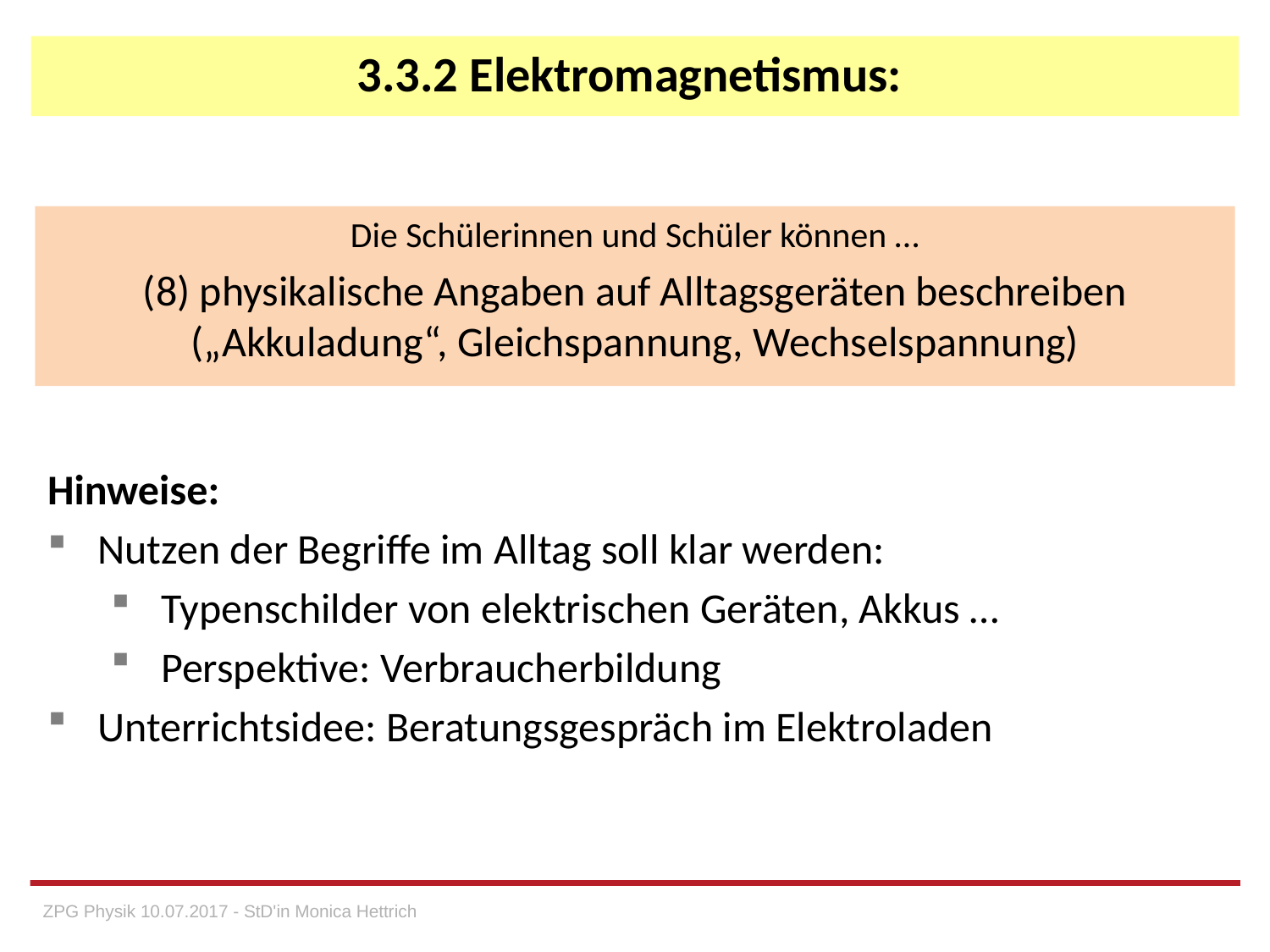

# 3.3.2 Elektromagnetismus:
Die Schülerinnen und Schüler können …
(8) physikalische Angaben auf Alltagsgeräten beschreiben („Akkuladung“, Gleichspannung, Wechselspannung)
Hinweise:
Nutzen der Begriffe im Alltag soll klar werden:
Typenschilder von elektrischen Geräten, Akkus …
Perspektive: Verbraucherbildung
Unterrichtsidee: Beratungsgespräch im Elektroladen
ZPG Physik 10.07.2017 - StD'in Monica Hettrich